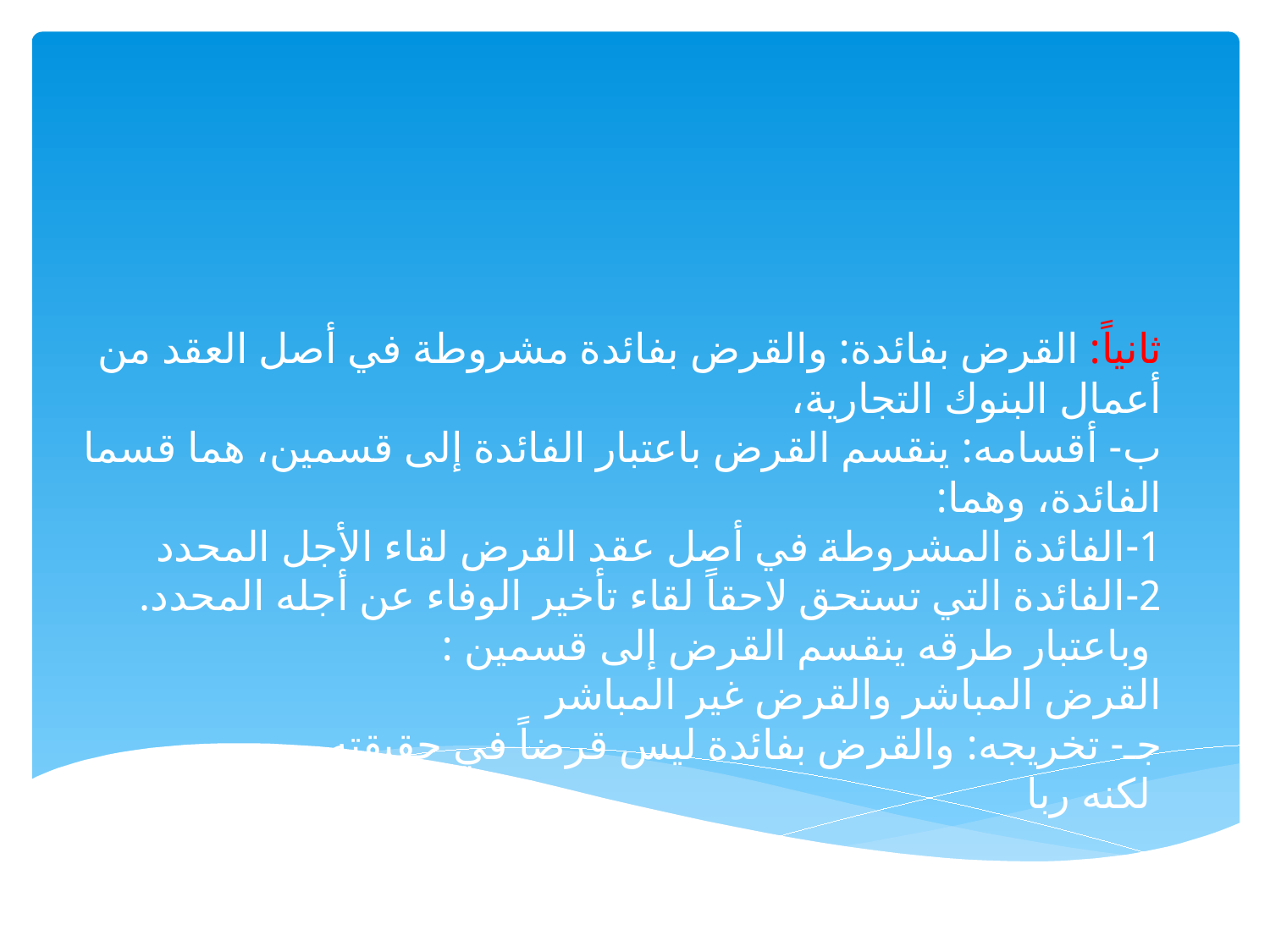

# ثانياً: القرض بفائدة: والقرض بفائدة مشروطة في أصل العقد من أعمال البنوك التجارية، ب- 	أقسامه: ينقسم القرض باعتبار الفائدة إلى قسمين، هما قسما الفائدة، وهما: 1-الفائدة المشروطة في أصل عقد القرض لقاء الأجل المحدد 2-الفائدة التي تستحق لاحقاً لقاء تأخير الوفاء عن أجله المحدد.  وباعتبار طرقه ينقسم القرض إلى قسمين : القرض المباشر والقرض غير المباشر جـ- تخريجه: والقرض بفائدة ليس قرضاً في حقيقته، لكنه ربا